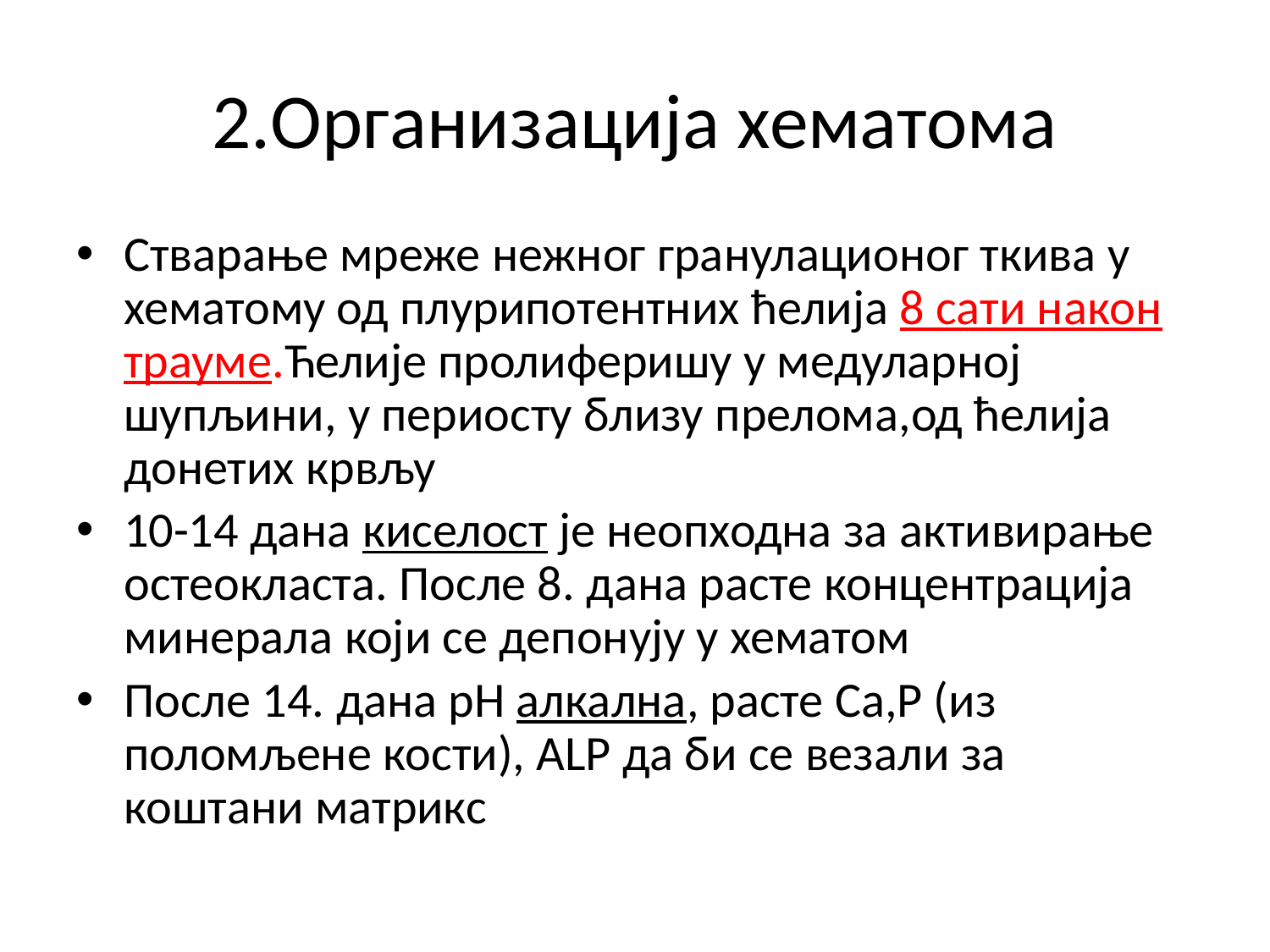

# 2.Организација хематома
Стварање мреже нежног гранулационог ткива у хематому од плурипотентних ћелија 8 сати након трауме.Ћелије пролиферишу у медуларној шупљини, у периосту близу прелома,од ћелија донетих крвљу
10-14 дана киселост је неопходна за активирање остеокласта. После 8. дана расте концентрација минерала који се депонују у хематом
После 14. дана pH алкална, расте Cа,P (из поломљене кости), АLP да би се везали за коштани матрикс